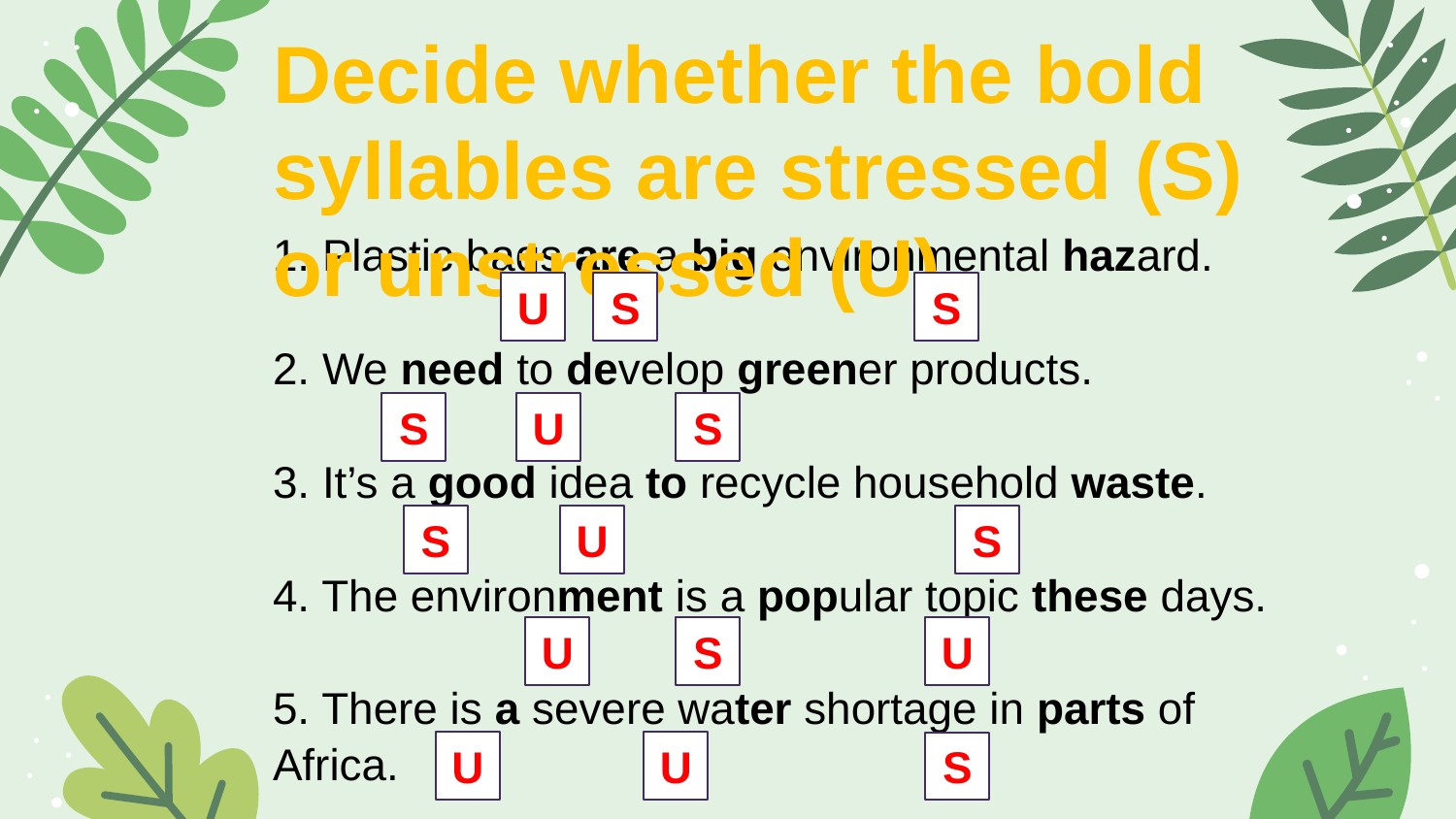

Decide whether the bold syllables are stressed (S) or unstressed (U).
1. Plastic bags are a big environmental hazard.

2. We need to develop greener products.

3. It’s a good idea to recycle household waste.

4. The environment is a popular topic these days.

5. There is a severe water shortage in parts of Africa.

U
S
S
S
U
S
S
U
S
U
S
U
U
U
S